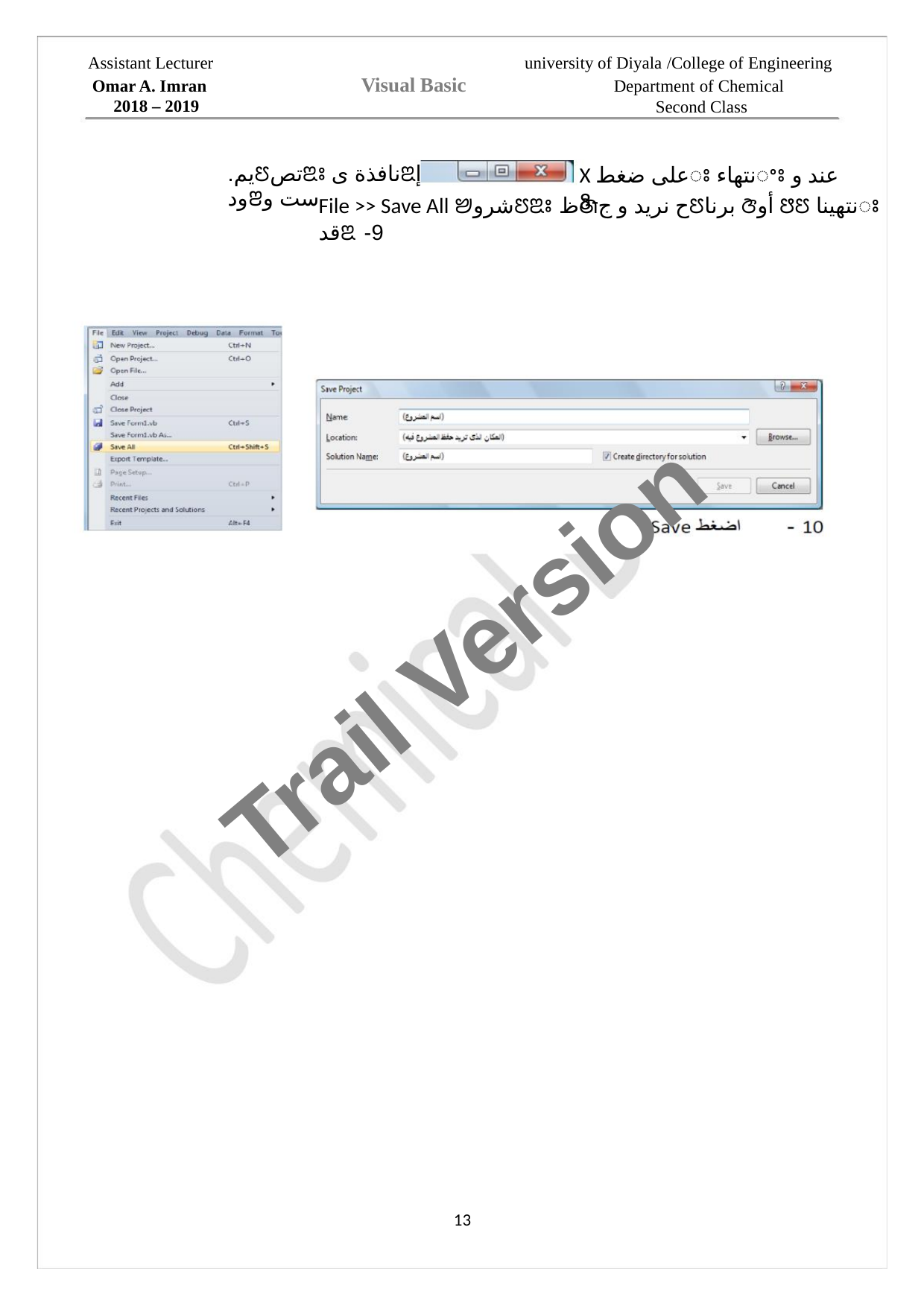

Assistant Lecturer
university of Diyala /College of Engineering
Visual Basic
Omar A. Imran
Department of Chemical
Second Class
2018 – 2019

X على ضغطꢁ نتهاءꢀꢁ عند و -8
.يمꢄتصꢃꢁ نافذة ىꢃإ ودꢂست و
File >> Save All ꢈشروꢄꢃꢁ ظꢇح نريد و جꢄبرنا ꢆأو ꢅꢄ نتهيناꢁ قدꢃ -9

Trail Version
Trail Version
Trail Version
Trail Version
Trail Version
Trail Version
Trail Version
Trail Version
Trail Version
Trail Version
Trail Version
Trail Version
Trail Version
13